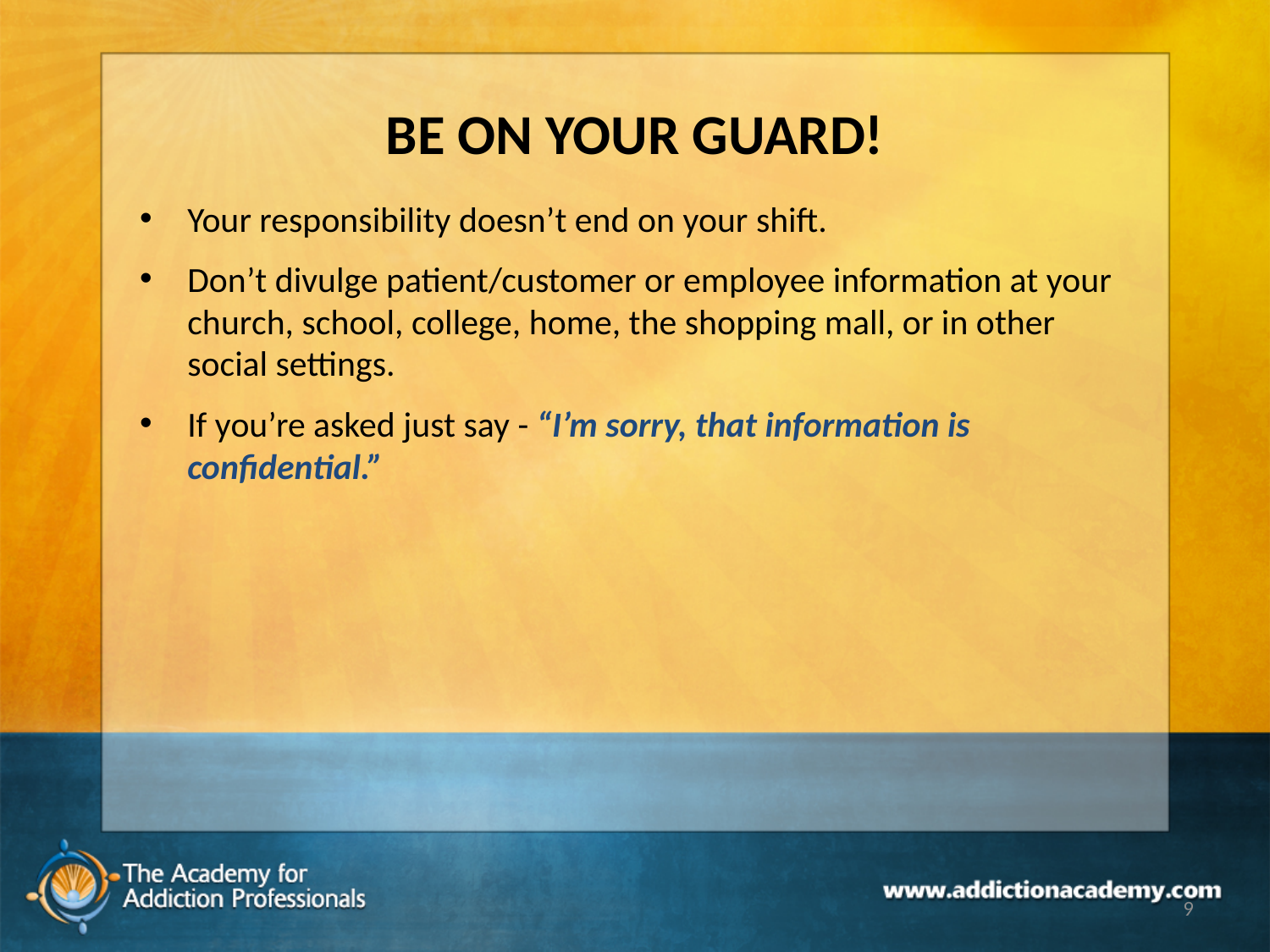

# BE ON YOUR GUARD!
Your responsibility doesn’t end on your shift.
Don’t divulge patient/customer or employee information at your church, school, college, home, the shopping mall, or in other social settings.
If you’re asked just say - “I’m sorry, that information is confidential.”

9